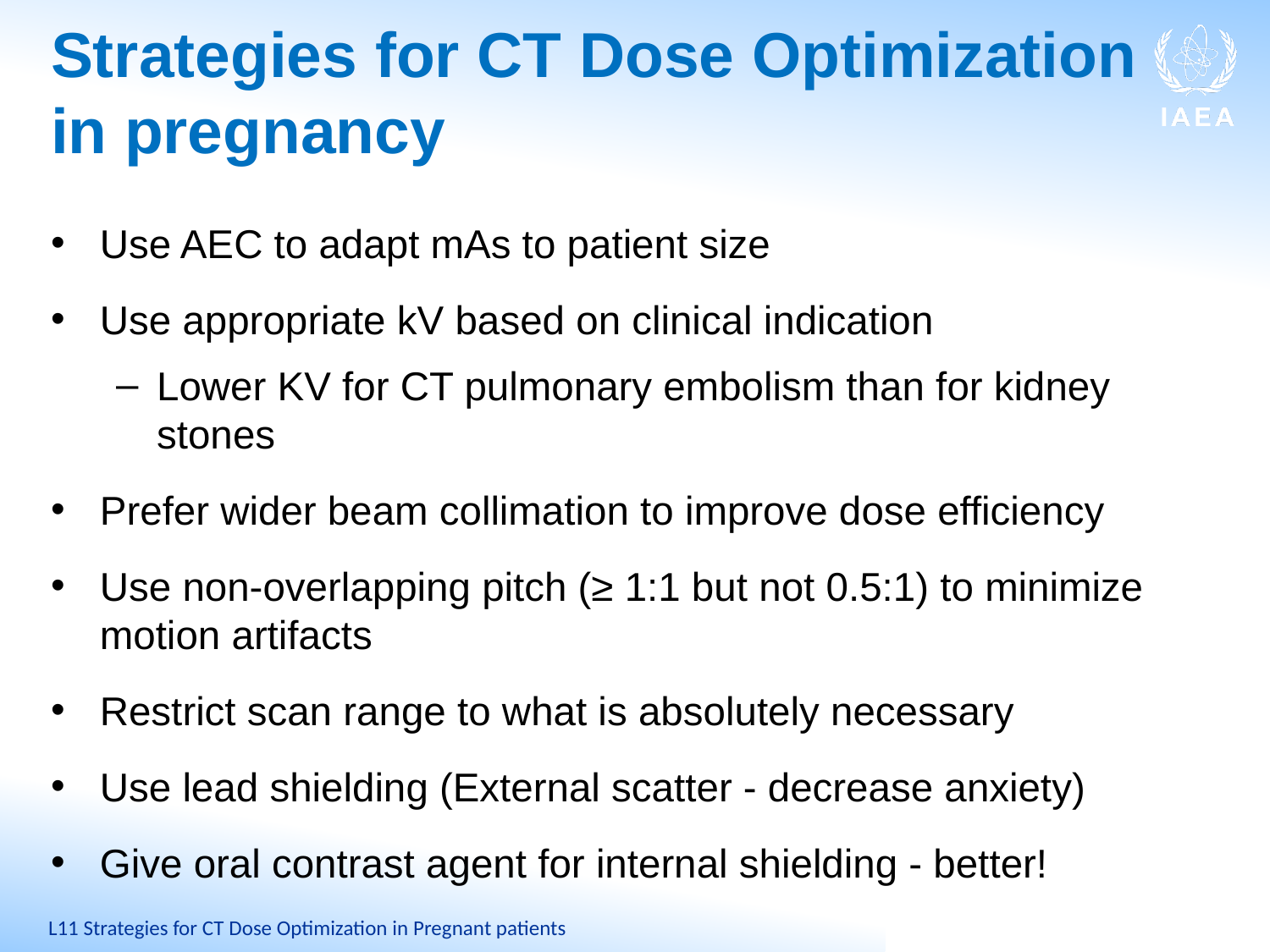

# Strategies for CT Dose Optimization in pregnancy
Use AEC to adapt mAs to patient size
Use appropriate kV based on clinical indication
Lower KV for CT pulmonary embolism than for kidney stones
Prefer wider beam collimation to improve dose efficiency
Use non-overlapping pitch (≥ 1:1 but not 0.5:1) to minimize motion artifacts
Restrict scan range to what is absolutely necessary
Use lead shielding (External scatter - decrease anxiety)
Give oral contrast agent for internal shielding - better!